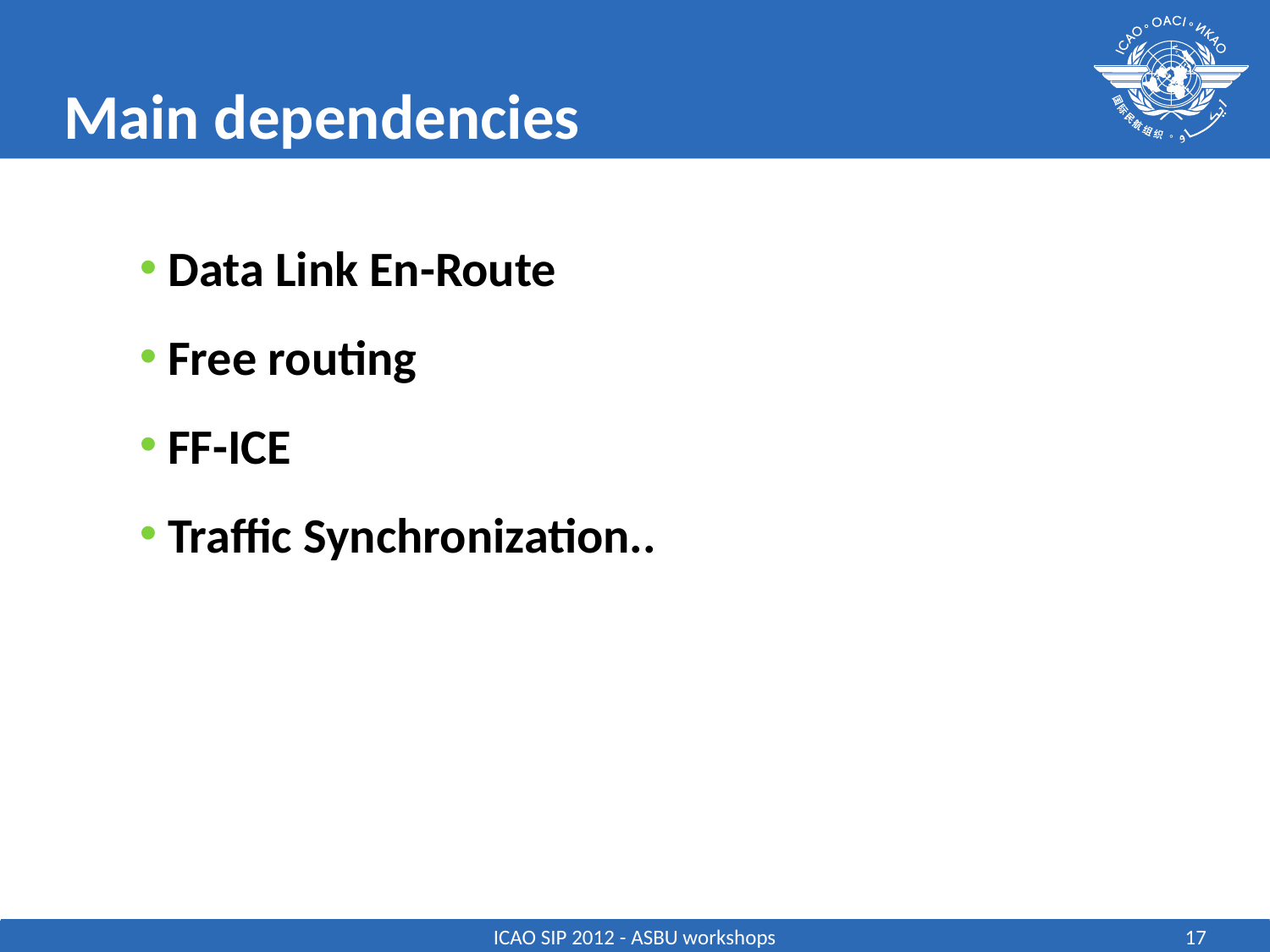

# Main dependencies
 Data Link En-Route
 Free routing
 FF-ICE
 Traffic Synchronization..

ICAO SIP 2012 - ASBU workshops
17